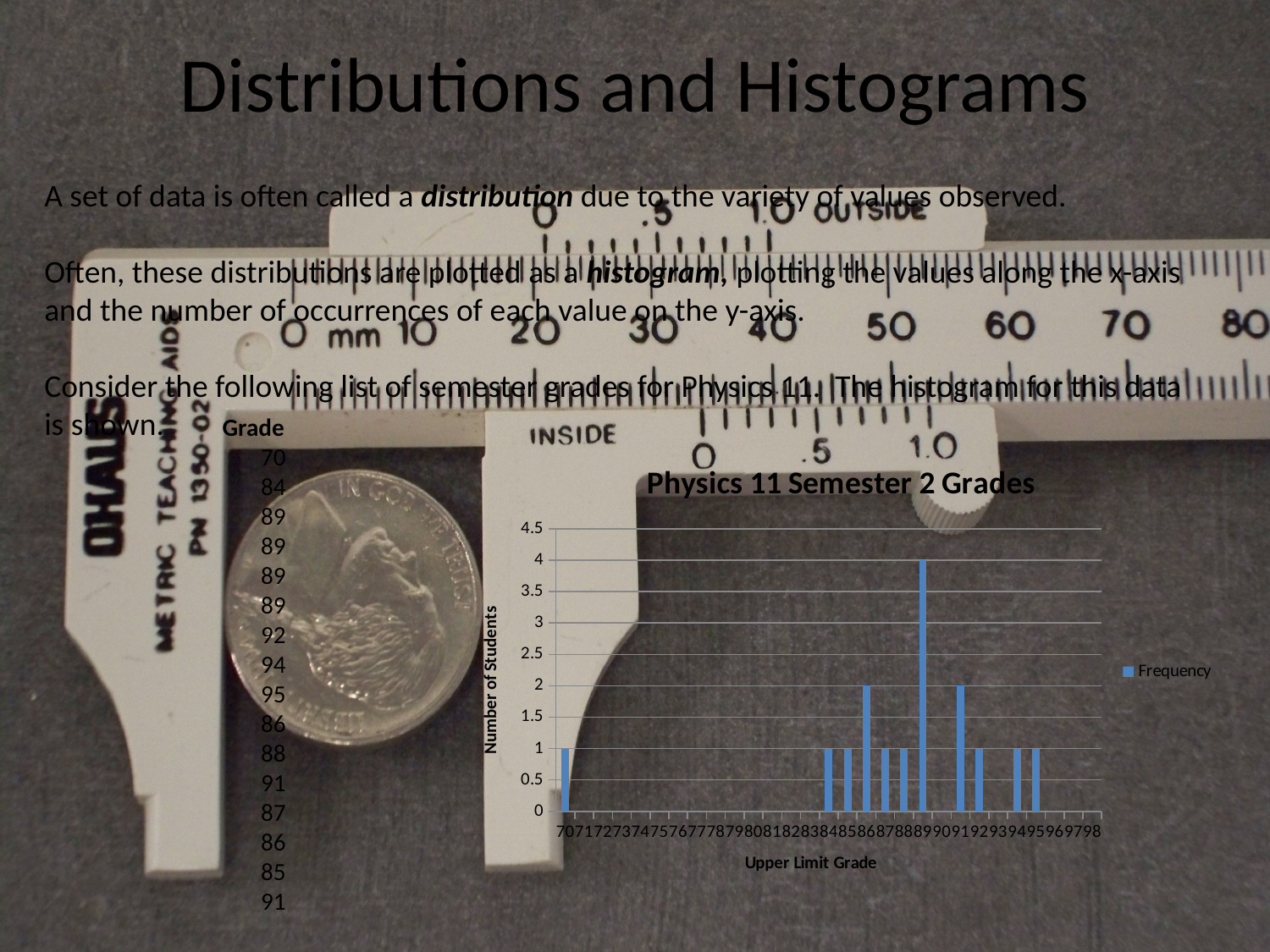

# Distributions and Histograms
A set of data is often called a distribution due to the variety of values observed.

Often, these distributions are plotted as a histogram, plotting the values along the x-axis and the number of occurrences of each value on the y-axis.

Consider the following list of semester grades for Physics 11.  The histogram for this data is shown.
| Grade |
| --- |
| 70 |
| 84 |
| 89 |
| 89 |
| 89 |
| 89 |
| 92 |
| 94 |
| 95 |
| 86 |
| 88 |
| 91 |
| 87 |
| 86 |
| 85 |
| 91 |

### Chart: Physics 11 Semester 2 Grades

| Category | Frequency |
|---|---|
| 70 | 1.0 |
| 71 | 0.0 |
| 72 | 0.0 |
| 73 | 0.0 |
| 74 | 0.0 |
| 75 | 0.0 |
| 76 | 0.0 |
| 77 | 0.0 |
| 78 | 0.0 |
| 79 | 0.0 |
| 80 | 0.0 |
| 81 | 0.0 |
| 82 | 0.0 |
| 83 | 0.0 |
| 84 | 1.0 |
| 85 | 1.0 |
| 86 | 2.0 |
| 87 | 1.0 |
| 88 | 1.0 |
| 89 | 4.0 |
| 90 | 0.0 |
| 91 | 2.0 |
| 92 | 1.0 |
| 93 | 0.0 |
| 94 | 1.0 |
| 95 | 1.0 |
| 96 | 0.0 |
| 97 | 0.0 |
| 98 | 0.0 |